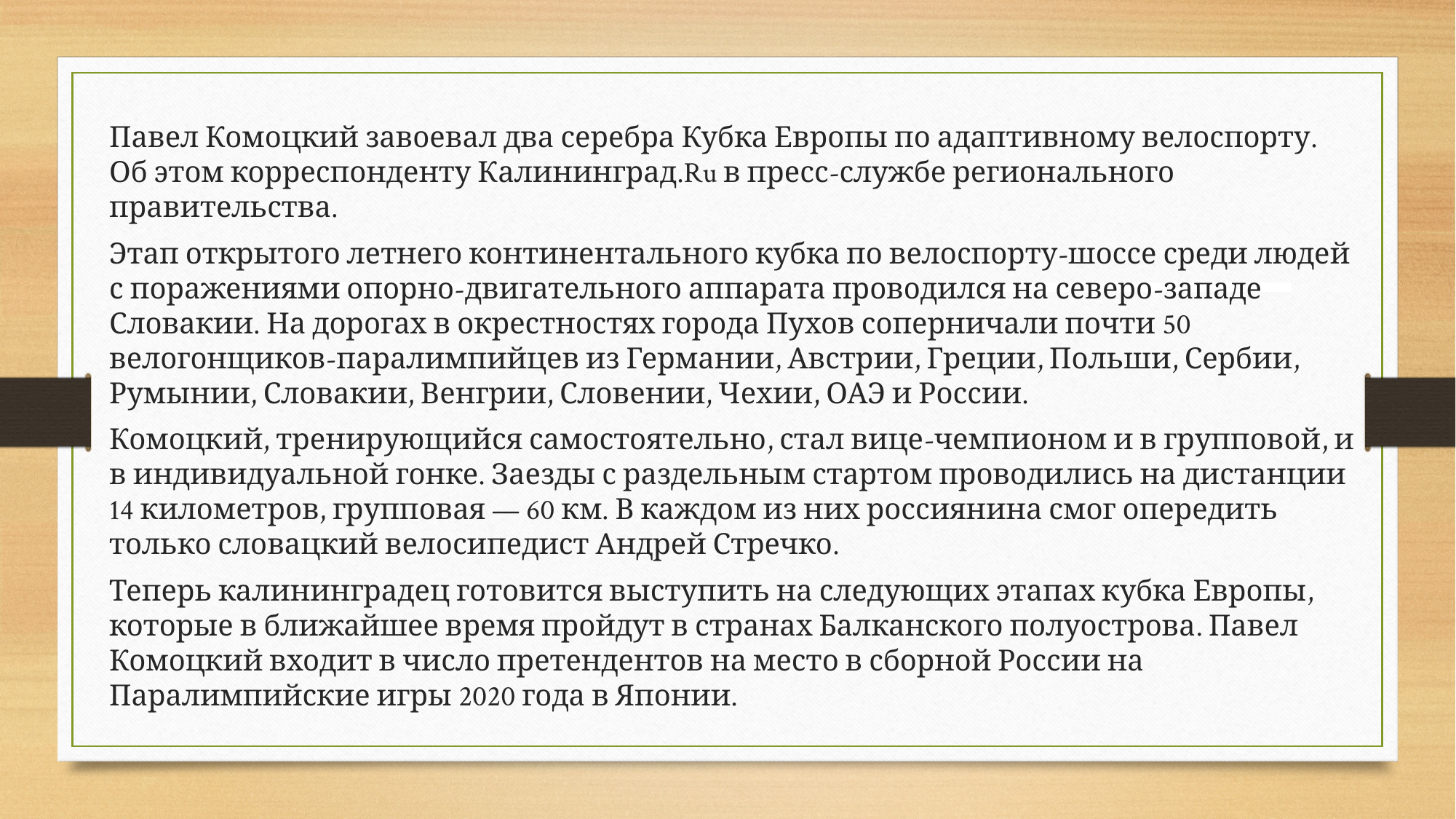

Павел Комоцкий завоевал два серебра Кубка Европы по адаптивному велоспорту. Об этом корреспонденту Калининград.Ru в пресс-службе регионального правительства.
Этап открытого летнего континентального кубка по велоспорту-шоссе среди людей с поражениями опорно-двигательного аппарата проводился на северо-западе Словакии. На дорогах в окрестностях города Пухов соперничали почти 50 велогонщиков-паралимпийцев из Германии, Австрии, Греции, Польши, Сербии, Румынии, Словакии, Венгрии, Словении, Чехии, ОАЭ и России.
Комоцкий, тренирующийся самостоятельно, стал вице-чемпионом и в групповой, и в индивидуальной гонке. Заезды с раздельным стартом проводились на дистанции 14 километров, групповая — 60 км. В каждом из них россиянина смог опередить только словацкий велосипедист Андрей Стречко.
Теперь калининградец готовится выступить на следующих этапах кубка Европы, которые в ближайшее время пройдут в странах Балканского полуострова. Павел Комоцкий входит в число претендентов на место в сборной России на Паралимпийские игры 2020 года в Японии.